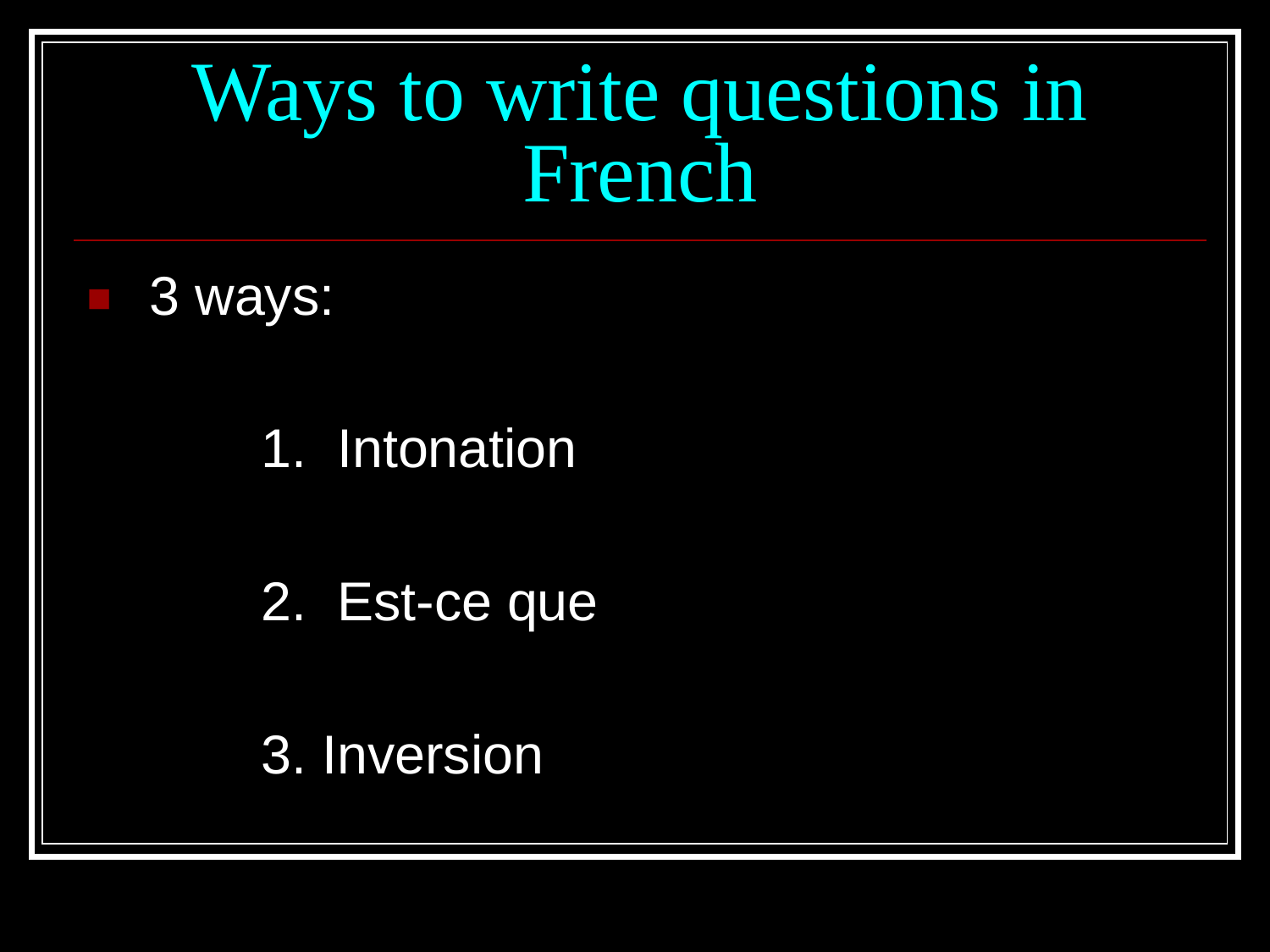

# Ways to write questions in French
 3 ways:

		1.  Intonation

		2.  Est-ce que

		3. Inversion